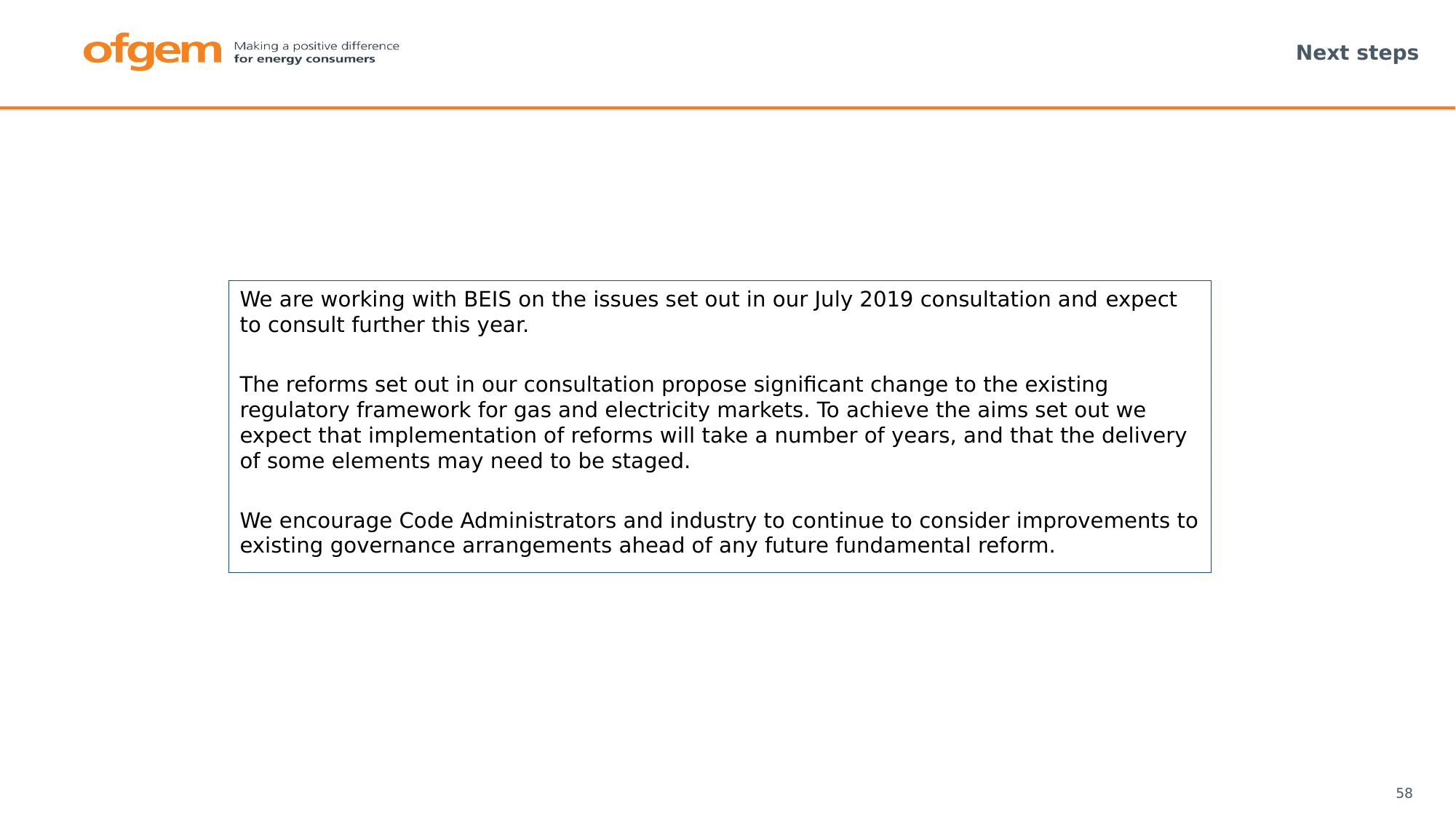

# Next steps
We are working with BEIS on the issues set out in our July 2019 consultation and expect to consult further this year.

The reforms set out in our consultation propose significant change to the existing regulatory framework for gas and electricity markets. To achieve the aims set out we expect that implementation of reforms will take a number of years, and that the delivery of some elements may need to be staged.

We encourage Code Administrators and industry to continue to consider improvements to existing governance arrangements ahead of any future fundamental reform.

58